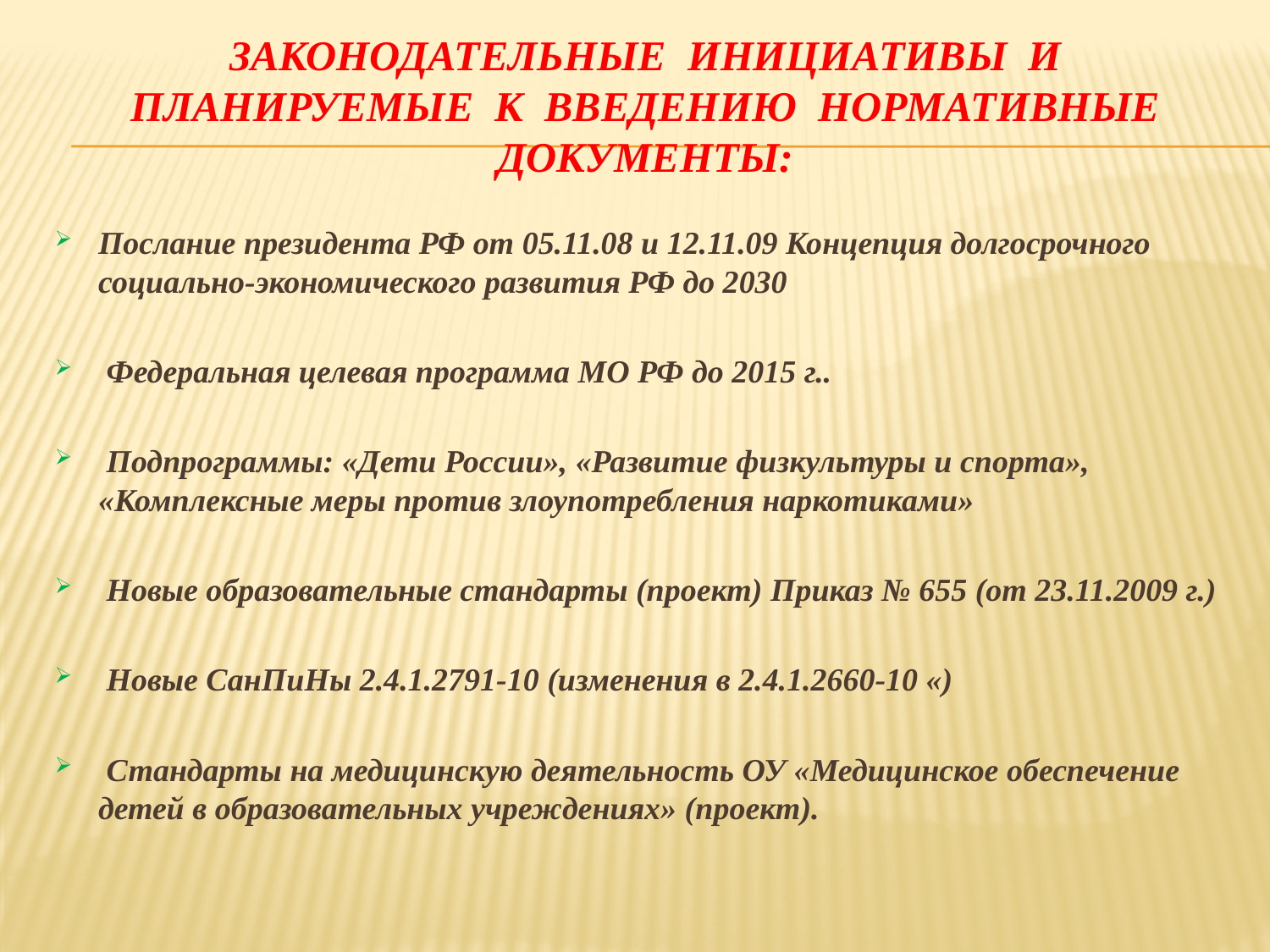

# Законодательные  инициативы  и планируемые  к  введению  нормативные документы:
Послание президента РФ от 05.11.08 и 12.11.09 Концепция долгосрочного социально-экономического развития РФ до 2030

 Федеральная целевая программа МО РФ до 2015 г..

 Подпрограммы: «Дети России», «Развитие физкультуры и спорта», «Комплексные меры против злоупотребления наркотиками»

 Новые образовательные стандарты (проект) Приказ № 655 (от 23.11.2009 г.)

 Новые СанПиНы 2.4.1.2791-10 (изменения в 2.4.1.2660-10 «)

 Стандарты на медицинскую деятельность ОУ «Медицинское обеспечение детей в образовательных учреждениях» (проект).